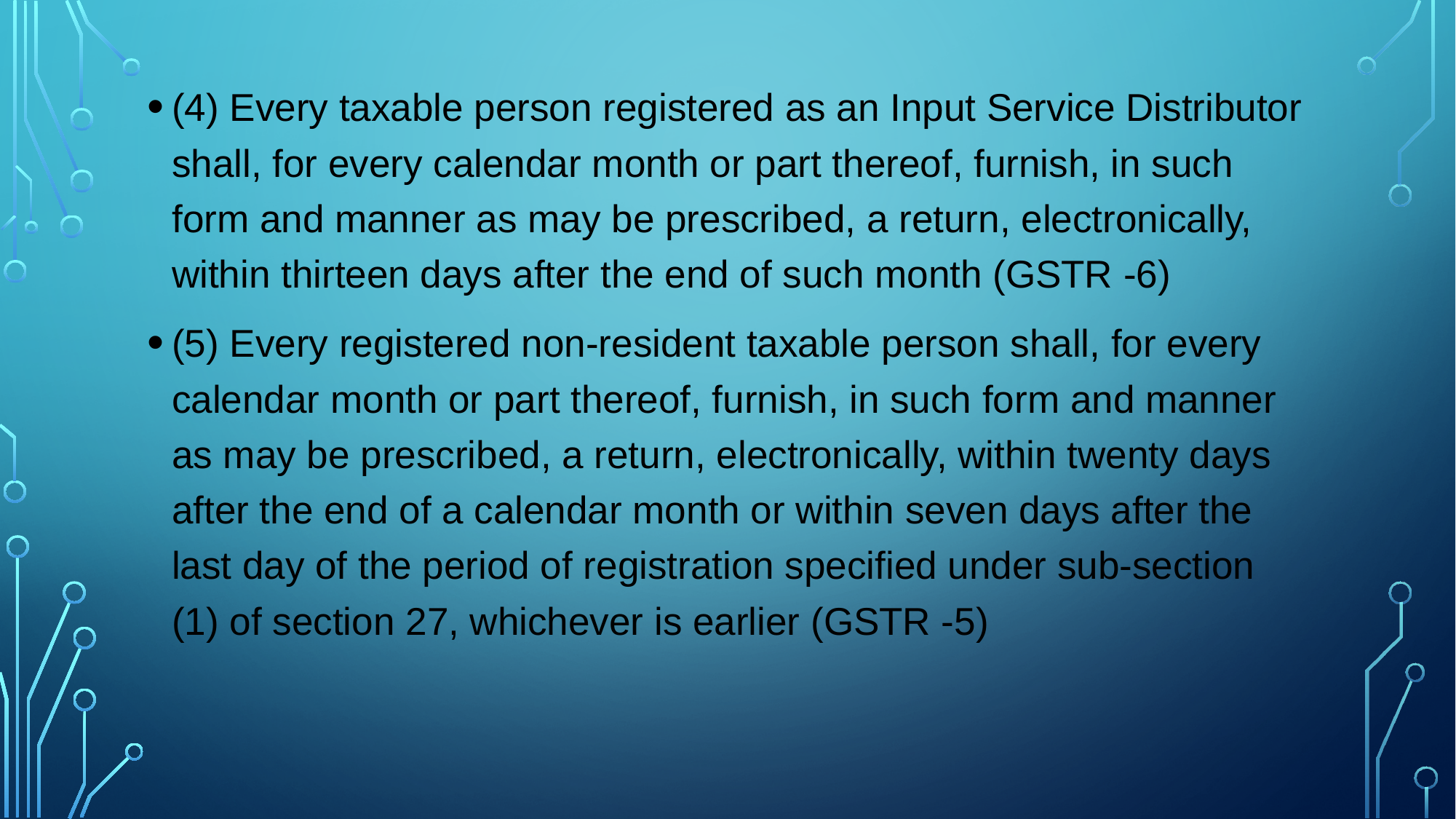

(4) Every taxable person registered as an Input Service Distributor shall, for every calendar month or part thereof, furnish, in such form and manner as may be prescribed, a return, electronically, within thirteen days after the end of such month (GSTR -6)
(5) Every registered non-resident taxable person shall, for every calendar month or part thereof, furnish, in such form and manner as may be prescribed, a return, electronically, within twenty days after the end of a calendar month or within seven days after the last day of the period of registration specified under sub-section (1) of section 27, whichever is earlier (GSTR -5)